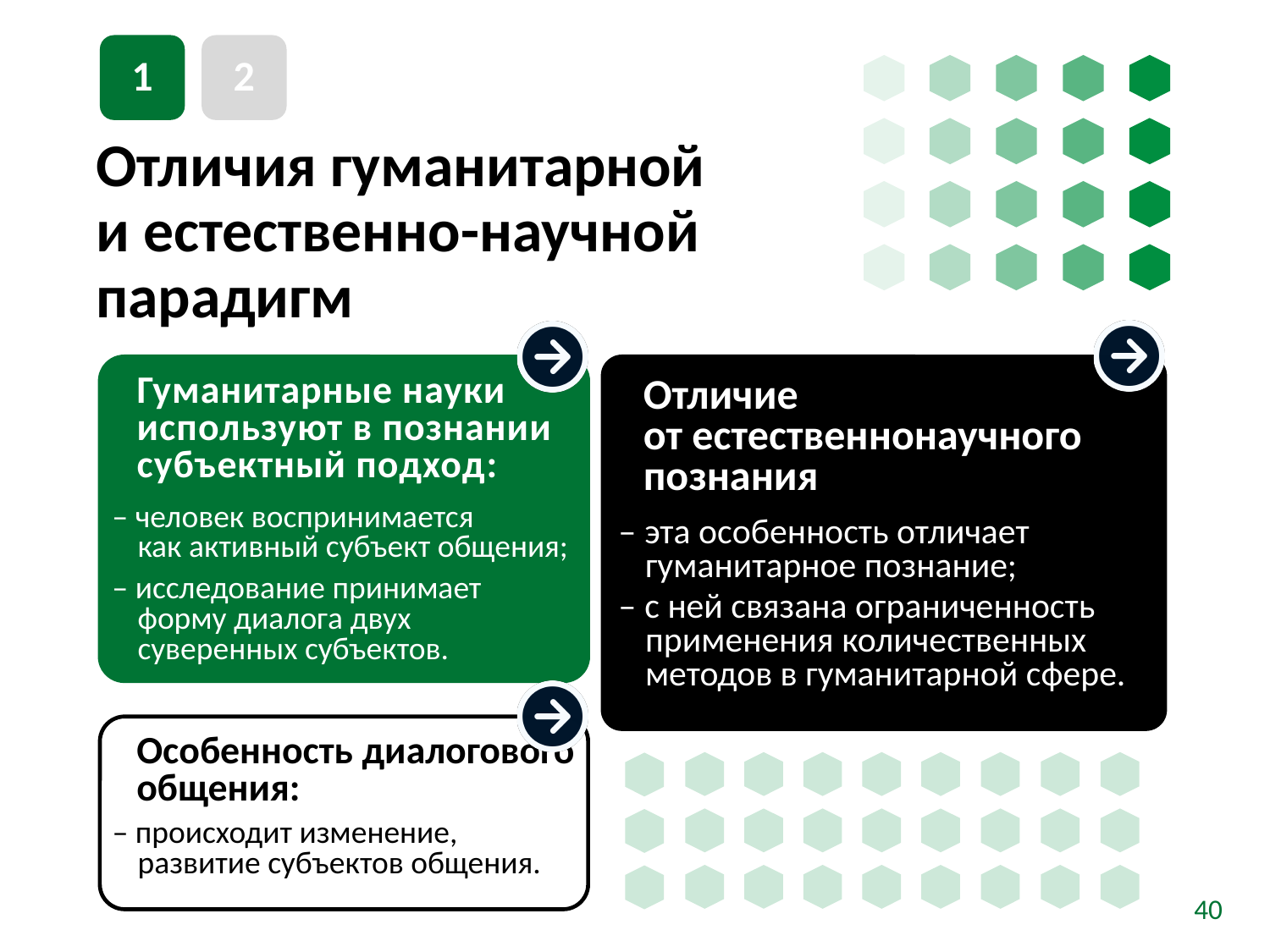

1
2

# Отличия гуманитарной и естественно-научной парадигм

Отличие
от естественнонаучного познания
‒ эта особенность отличает гуманитарное познание;
‒ с ней связана ограниченность применения количественных методов в гуманитарной сфере.
Гуманитарные науки используют в познании субъектный подход:
‒ человек воспринимается
как активный субъект общения;
‒ исследование принимает форму диалога двух суверенных субъектов.

Особенность диалогового общения:
‒ происходит изменение, развитие субъектов общения.

40